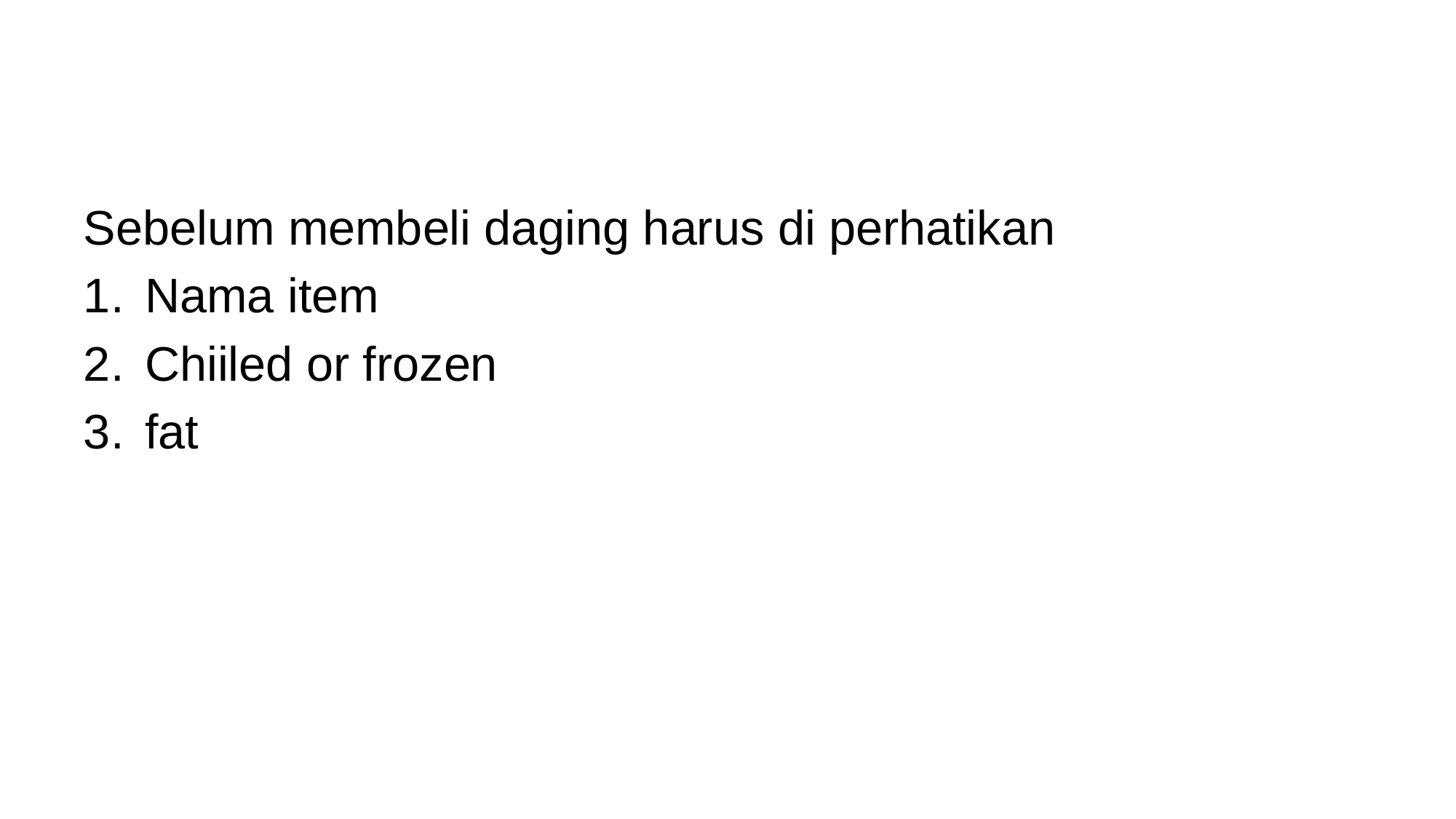

#
Sebelum membeli daging harus di perhatikan
Nama item
Chiiled or frozen
fat